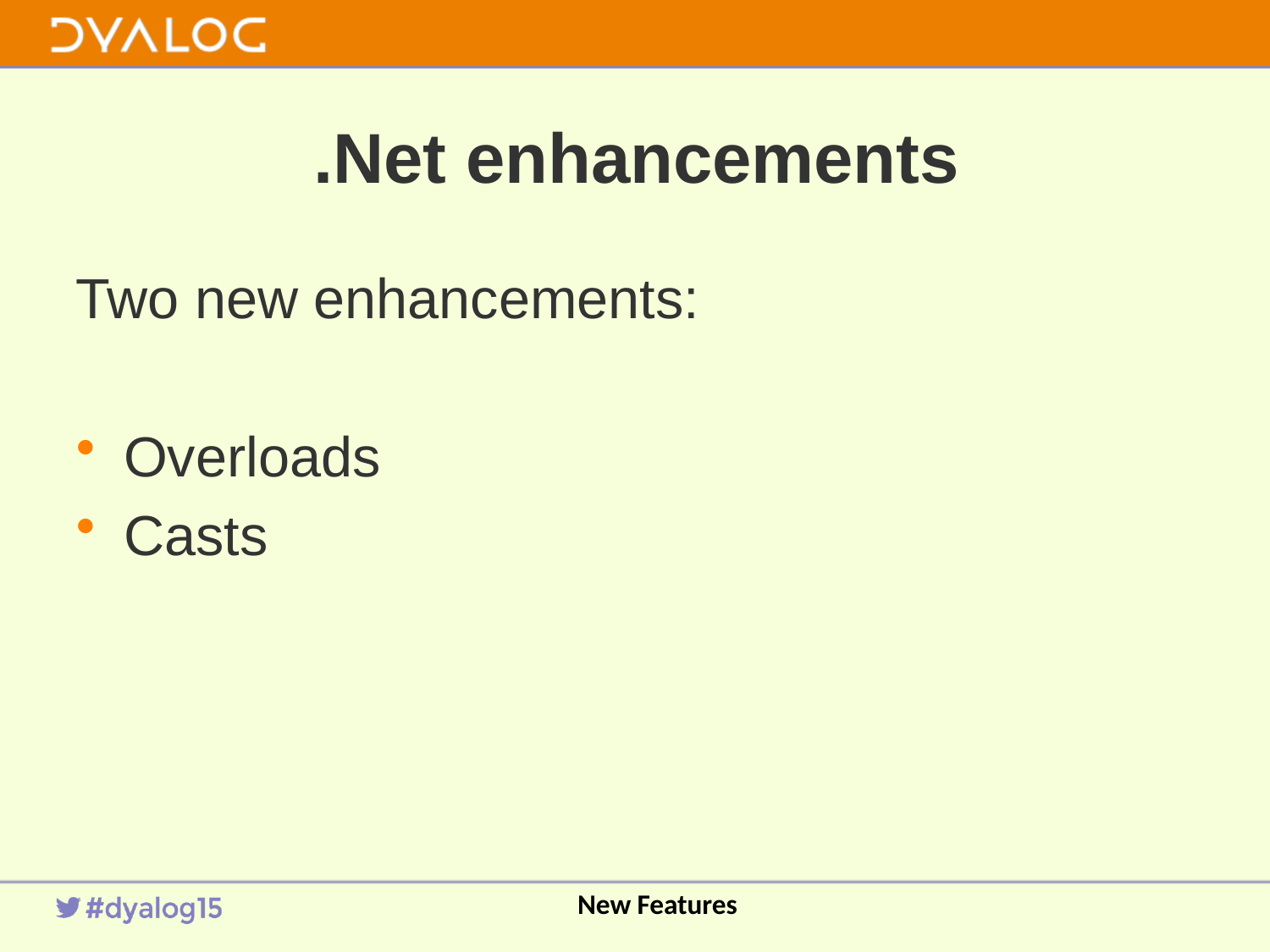

# .Net enhancements
Two new enhancements:

Overloads
Casts

New Features